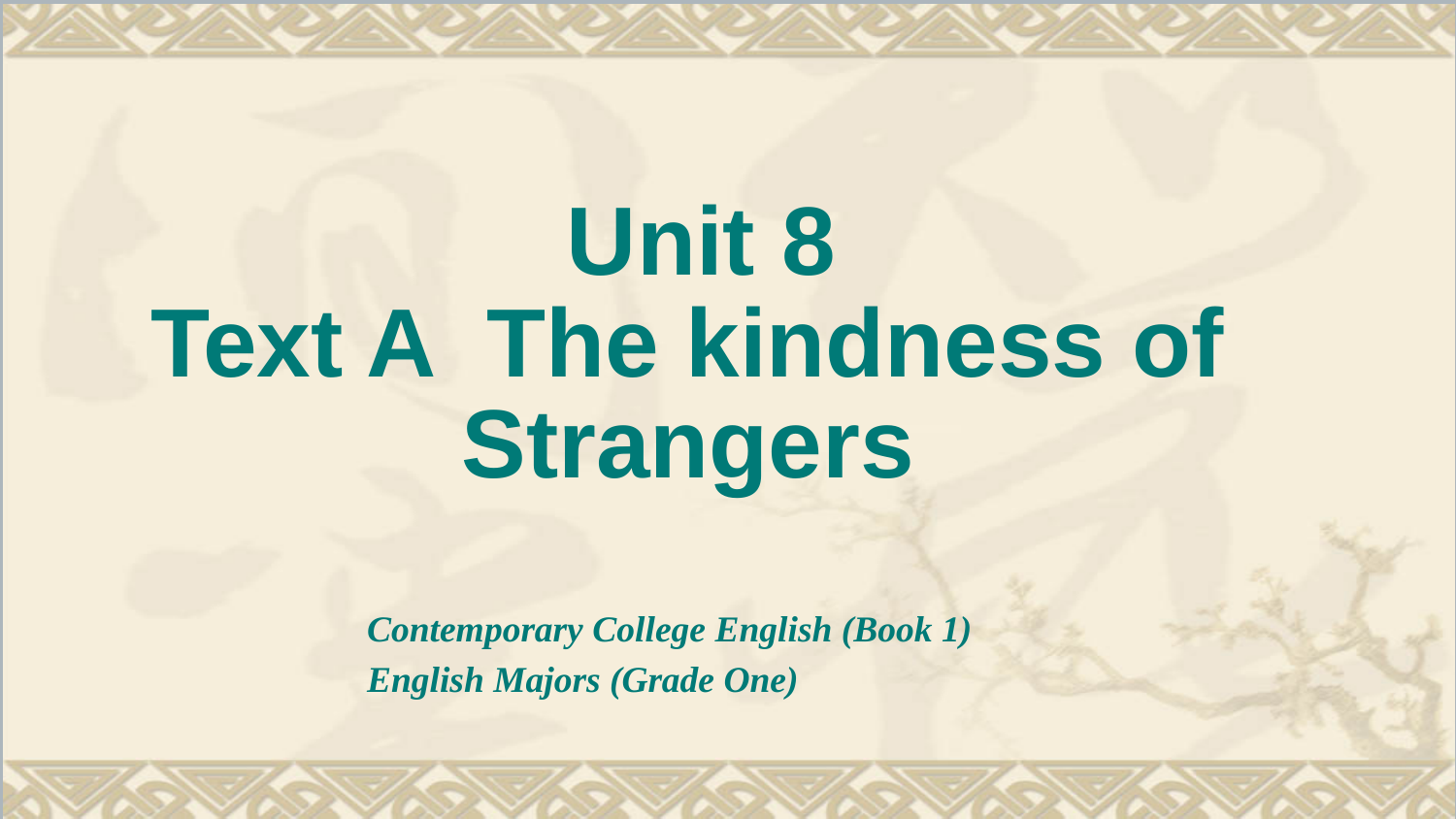

Unit 8
Text A  The kindness of Strangers
Contemporary College English (Book 1)
English Majors (Grade One)